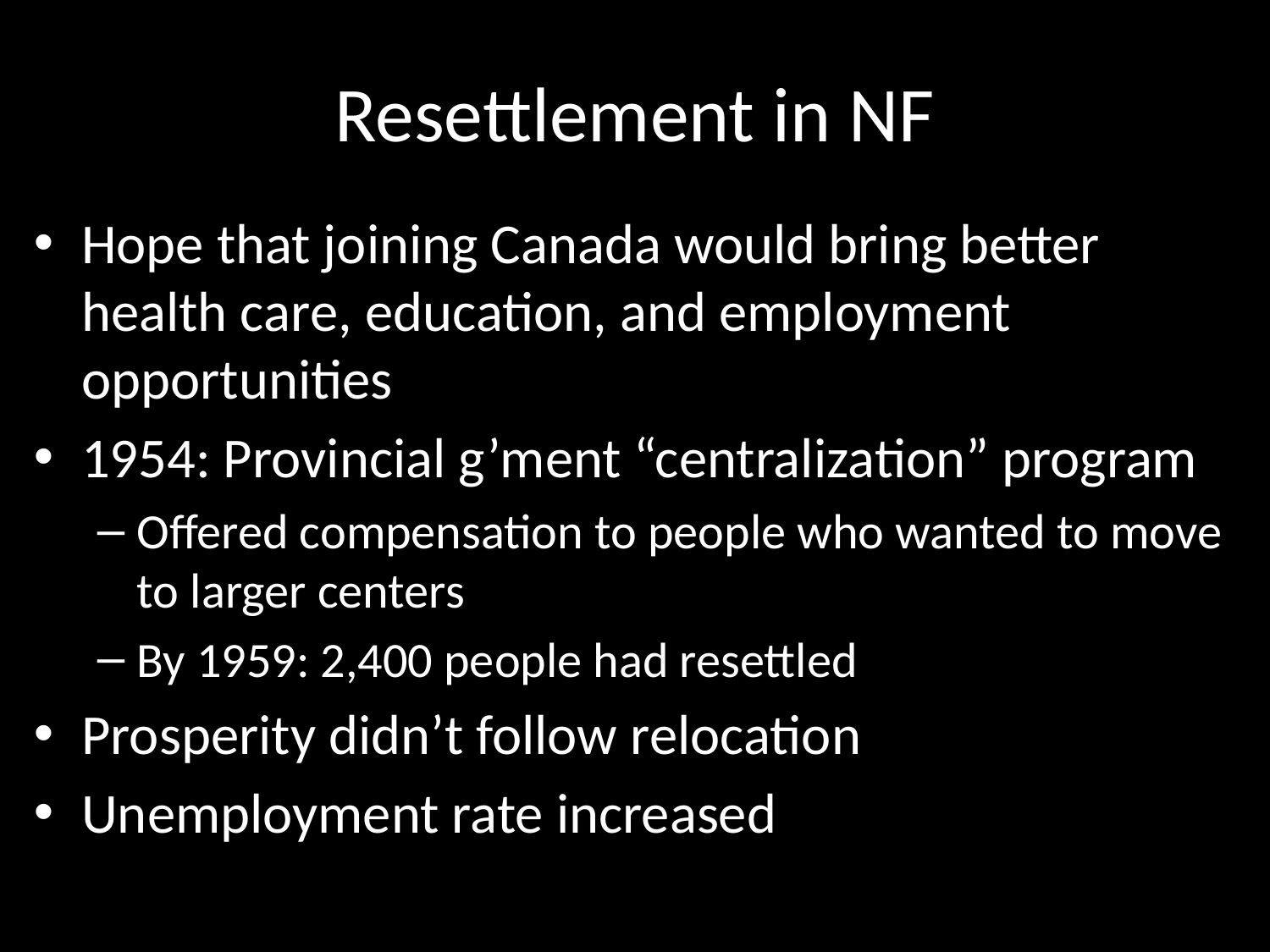

# Resettlement in NF
Hope that joining Canada would bring better health care, education, and employment opportunities
1954: Provincial g’ment “centralization” program
Offered compensation to people who wanted to move to larger centers
By 1959: 2,400 people had resettled
Prosperity didn’t follow relocation
Unemployment rate increased